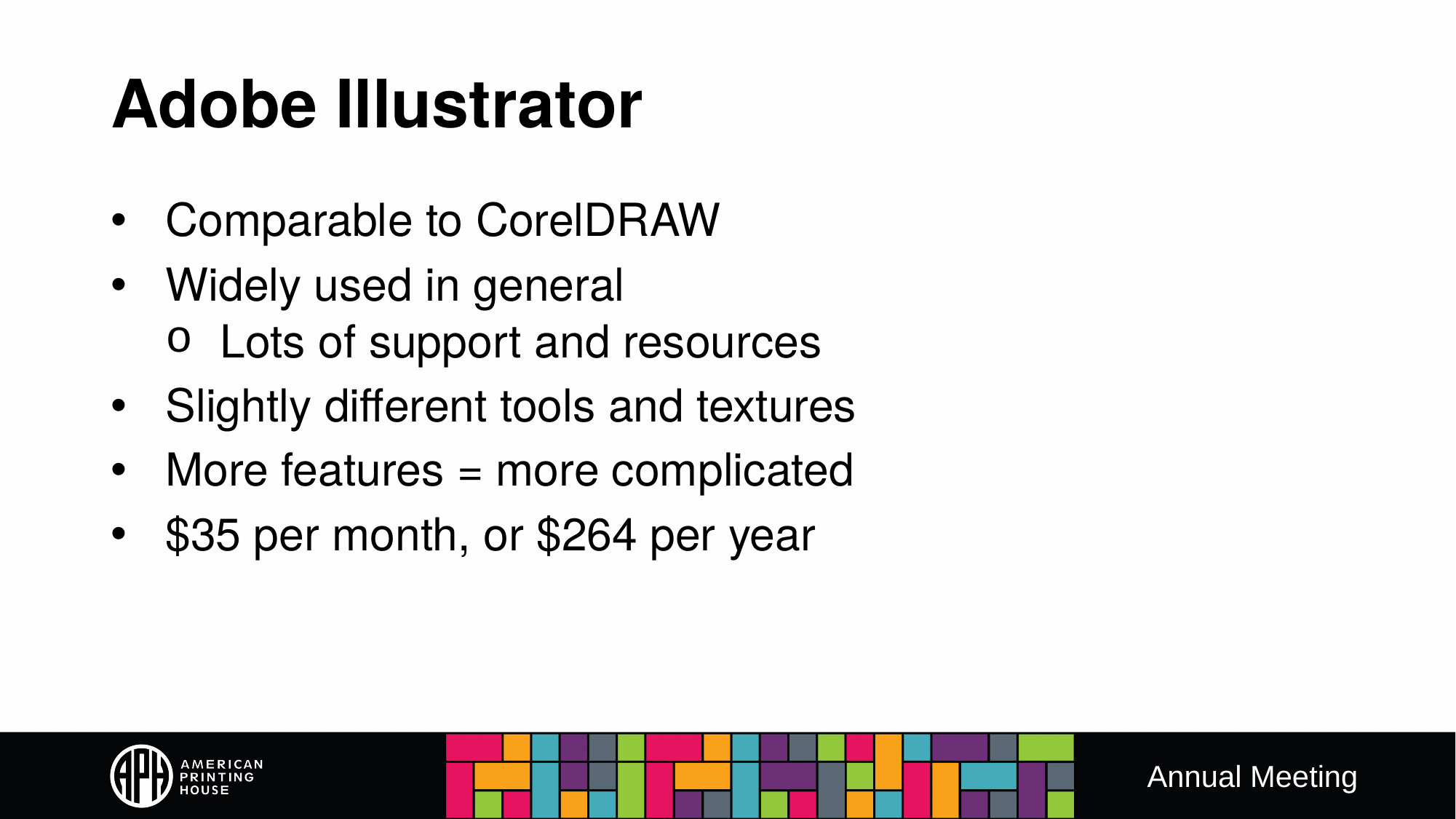

# Adobe Illustrator
Comparable to CorelDRAW
Widely used in general
Lots of support and resources
Slightly different tools and textures
More features = more complicated
$35 per month, or $264 per year